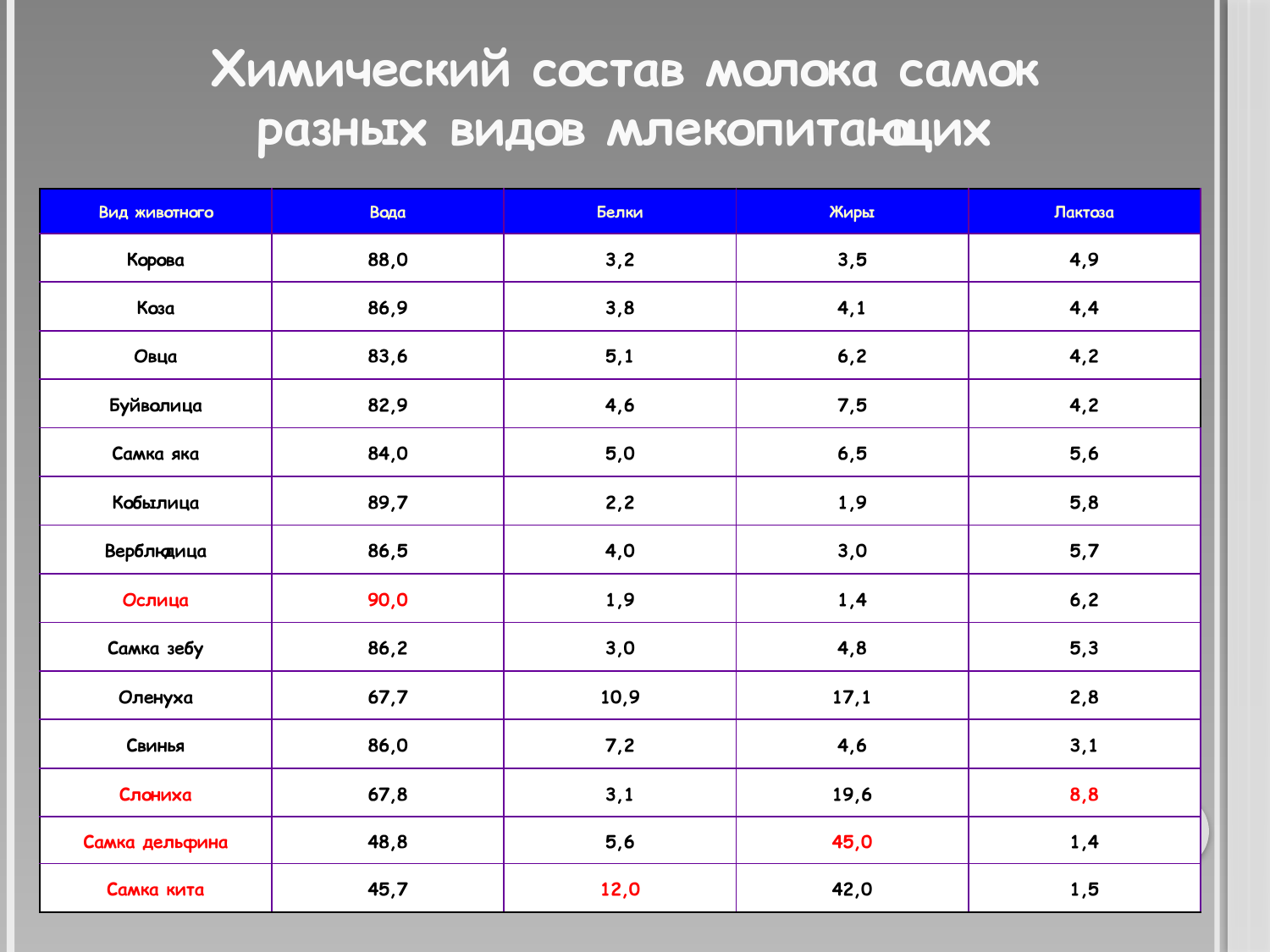

Химический состав молока самок
разных видов млекопитающих
| Вид животного | Вода | Белки | Жиры | Лактоза |
| --- | --- | --- | --- | --- |
| Корова | 88,0 | 3,2 | 3,5 | 4,9 |
| Коза | 86,9 | 3,8 | 4,1 | 4,4 |
| Овца | 83,6 | 5,1 | 6,2 | 4,2 |
| Буйволица | 82,9 | 4,6 | 7,5 | 4,2 |
| Самка яка | 84,0 | 5,0 | 6,5 | 5,6 |
| Кобылица | 89,7 | 2,2 | 1,9 | 5,8 |
| Верблюдица | 86,5 | 4,0 | 3,0 | 5,7 |
| Ослица | 90,0 | 1,9 | 1,4 | 6,2 |
| Самка зебу | 86,2 | 3,0 | 4,8 | 5,3 |
| Оленуха | 67,7 | 10,9 | 17,1 | 2,8 |
| Свинья | 86,0 | 7,2 | 4,6 | 3,1 |
| Слониха | 67,8 | 3,1 | 19,6 | 8,8 |
| Самка дельфина | 48,8 | 5,6 | 45,0 | 1,4 |
| Самка кита | 45,7 | 12,0 | 42,0 | 1,5 |